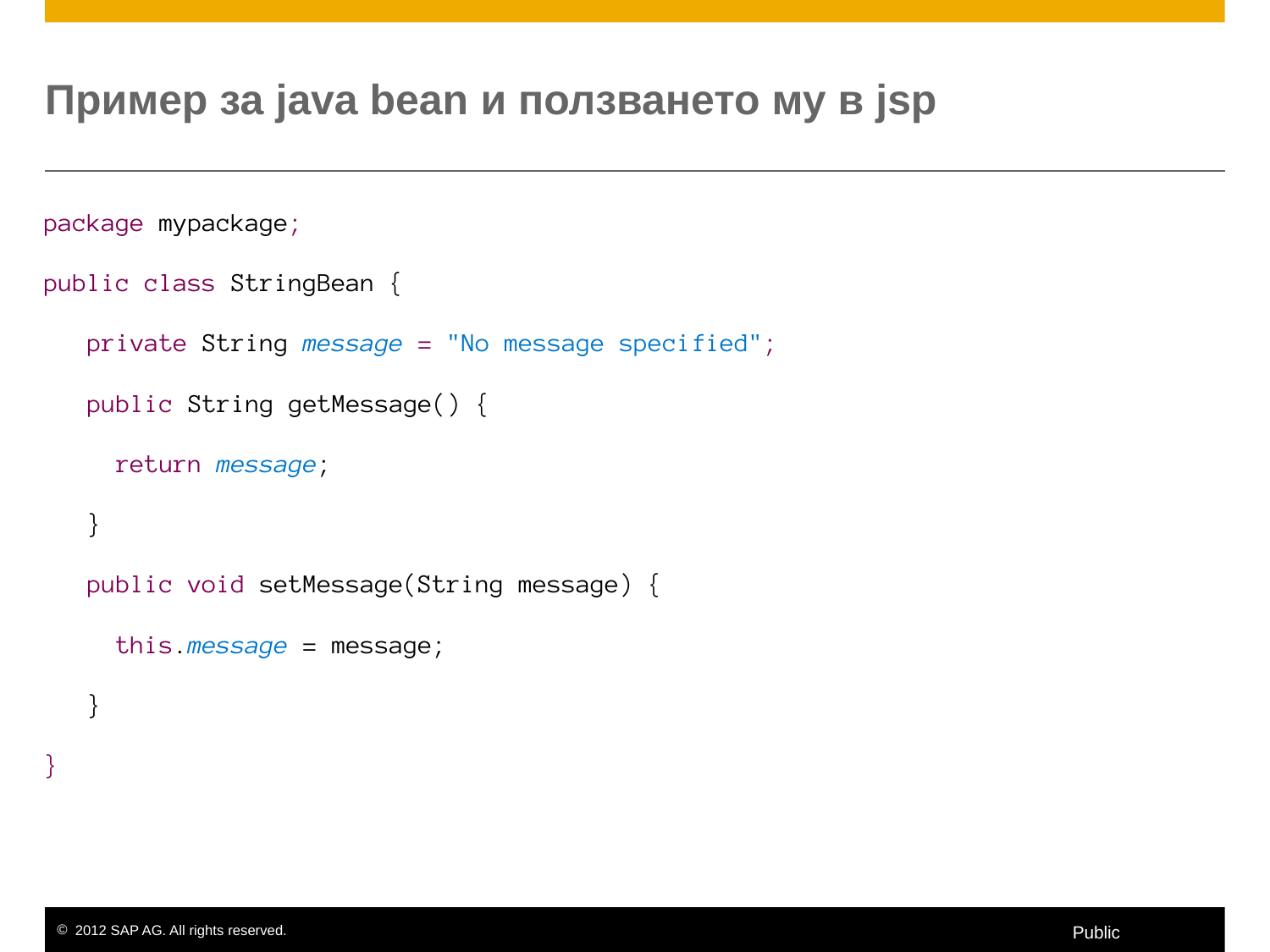

# Пример за java bean и ползването му в jsp
package mypackage;
public class StringBean {
   private String message = "No message specified";
   public String getMessage() {
     return message;
   }
   public void setMessage(String message) {
     this.message = message;
   }
}